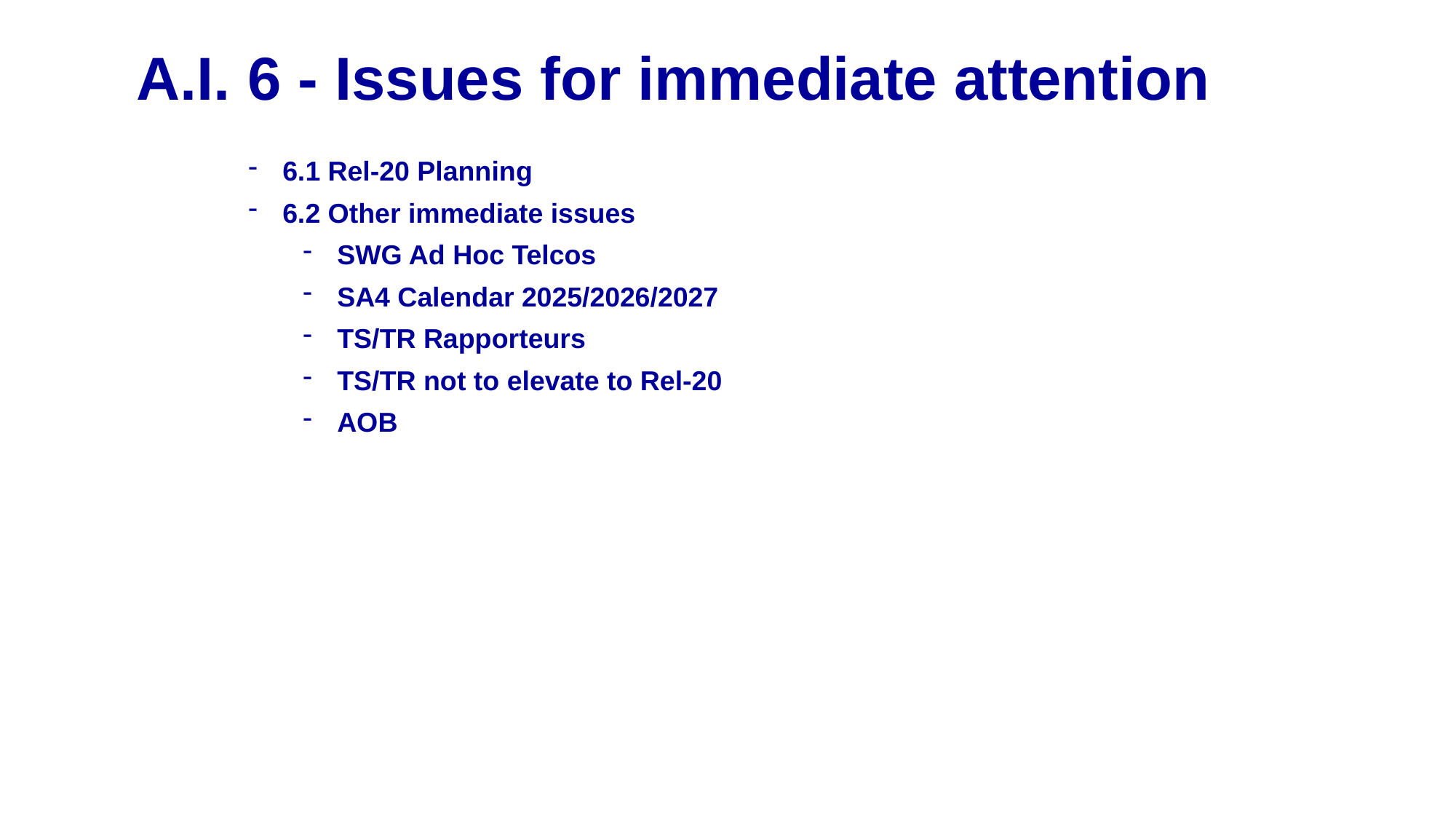

# A.I. 6 - Issues for immediate attention
6.1 Rel-20 Planning
6.2 Other immediate issues
SWG Ad Hoc Telcos
SA4 Calendar 2025/2026/2027
TS/TR Rapporteurs
TS/TR not to elevate to Rel-20
AOB